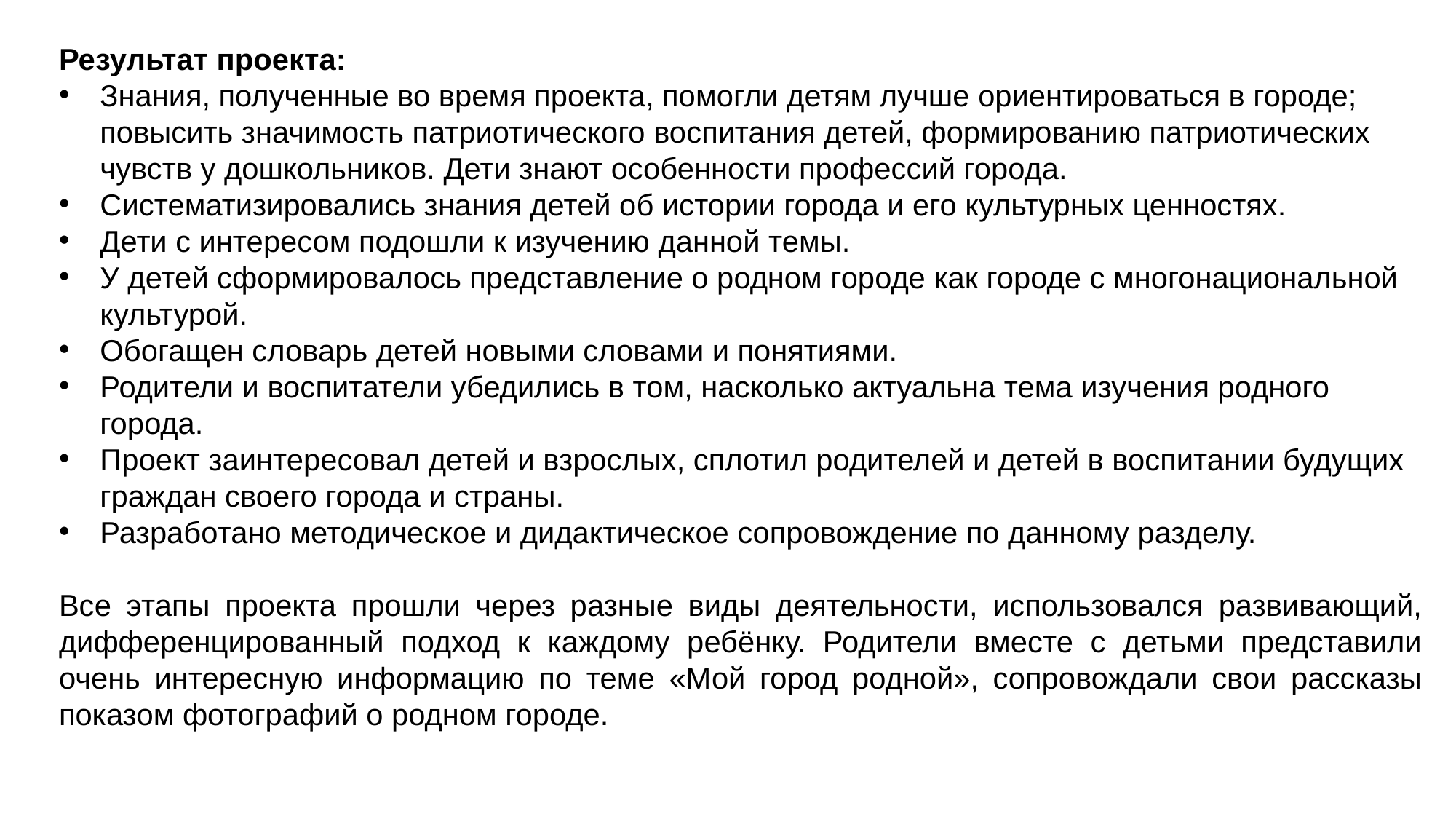

Результат проекта:
Знания, полученные во время проекта, помогли детям лучше ориентироваться в городе; повысить значимость патриотического воспитания детей, формированию патриотических чувств у дошкольников. Дети знают особенности профессий города.
Систематизировались знания детей об истории города и его культурных ценностях.
Дети с интересом подошли к изучению данной темы.
У детей сформировалось представление о родном городе как городе с многонациональной культурой.
Обогащен словарь детей новыми словами и понятиями.
Родители и воспитатели убедились в том, насколько актуальна тема изучения родного города.
Проект заинтересовал детей и взрослых, сплотил родителей и детей в воспитании будущих граждан своего города и страны.
Разработано методическое и дидактическое сопровождение по данному разделу.

Все этапы проекта прошли через разные виды деятельности, использовался развивающий, дифференцированный подход к каждому ребёнку. Родители вместе с детьми представили очень интересную информацию по теме «Мой город родной», сопровождали свои рассказы показом фотографий о родном городе.